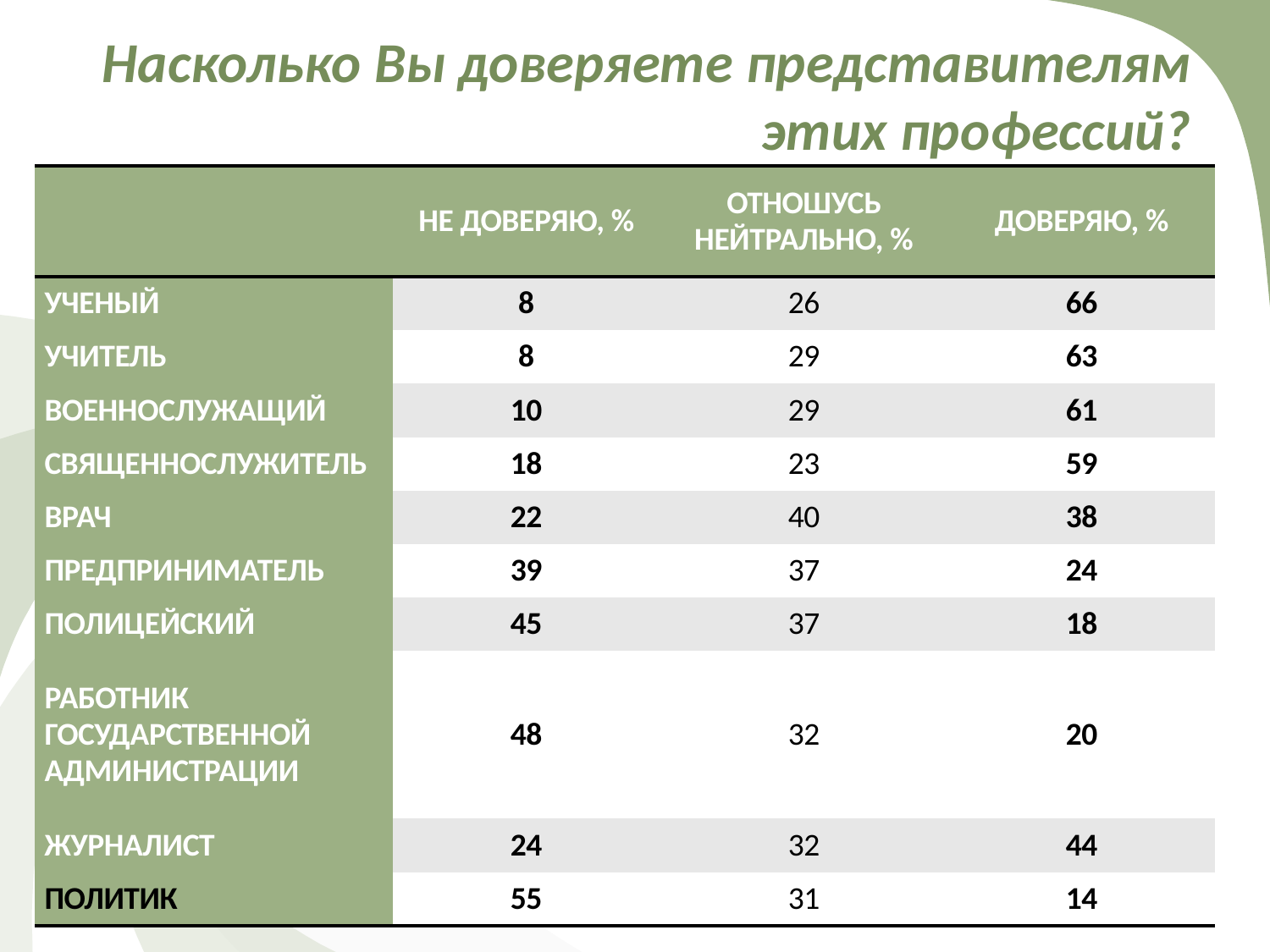

# Насколько Вы доверяете представителям этих профессий?
|  | не доверяю, % | отношусь нейтрально, % | Доверяю, % |
| --- | --- | --- | --- |
| ученый | 8 | 26 | 66 |
| учитель | 8 | 29 | 63 |
| военнослужащий | 10 | 29 | 61 |
| священнослужитель | 18 | 23 | 59 |
| врач | 22 | 40 | 38 |
| предприниматель | 39 | 37 | 24 |
| полицейский | 45 | 37 | 18 |
| работник государственной администрации | 48 | 32 | 20 |
| журналист | 24 | 32 | 44 |
| политик | 55 | 31 | 14 |